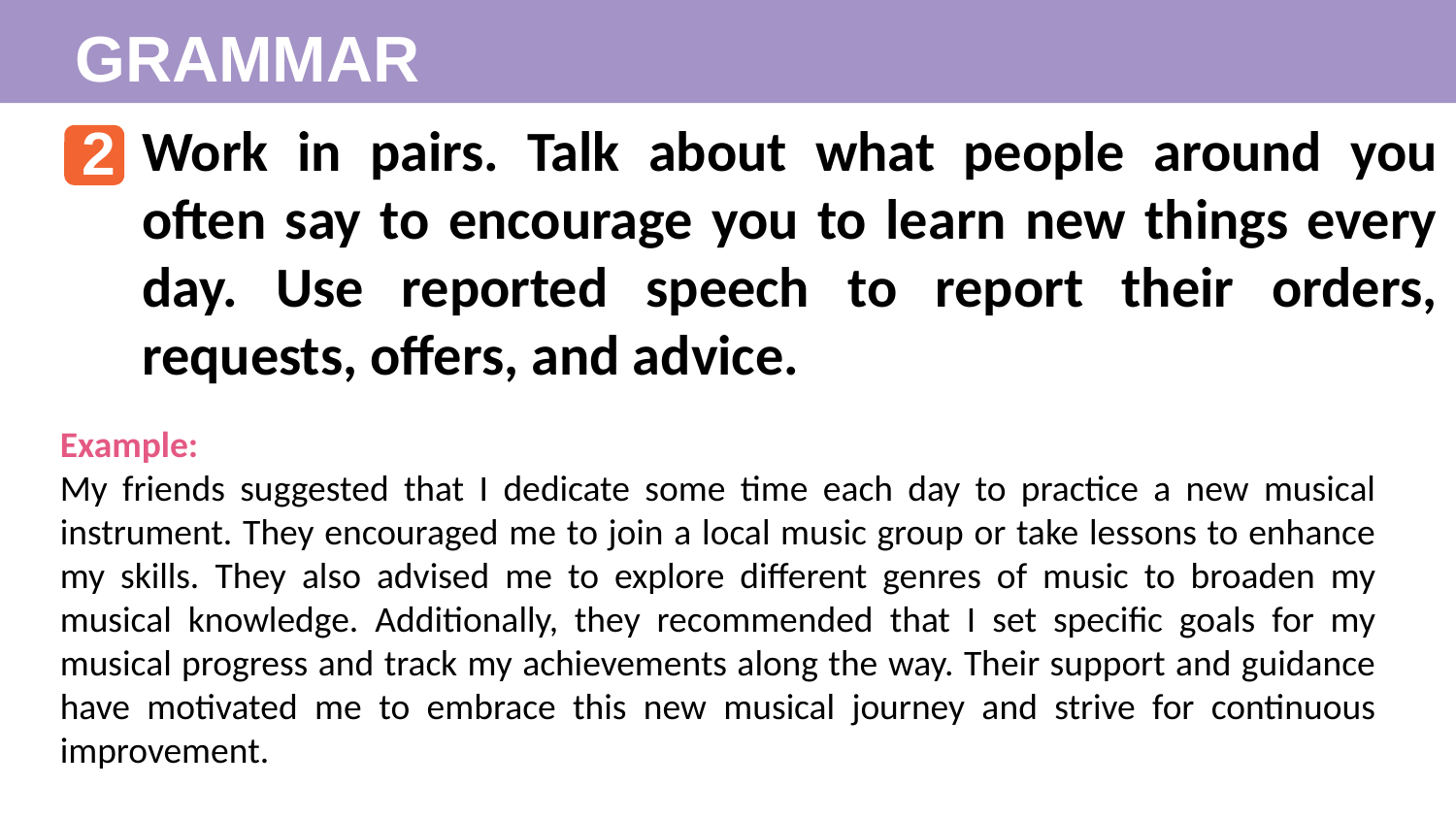

GRAMMAR
2
Work in pairs. Talk about what people around you often say to encourage you to learn new things every day. Use reported speech to report their orders, requests, offers, and advice.

Example:
My friends suggested that I dedicate some time each day to practice a new musical instrument. They encouraged me to join a local music group or take lessons to enhance my skills. They also advised me to explore different genres of music to broaden my musical knowledge. Additionally, they recommended that I set specific goals for my musical progress and track my achievements along the way. Their support and guidance have motivated me to embrace this new musical journey and strive for continuous improvement.